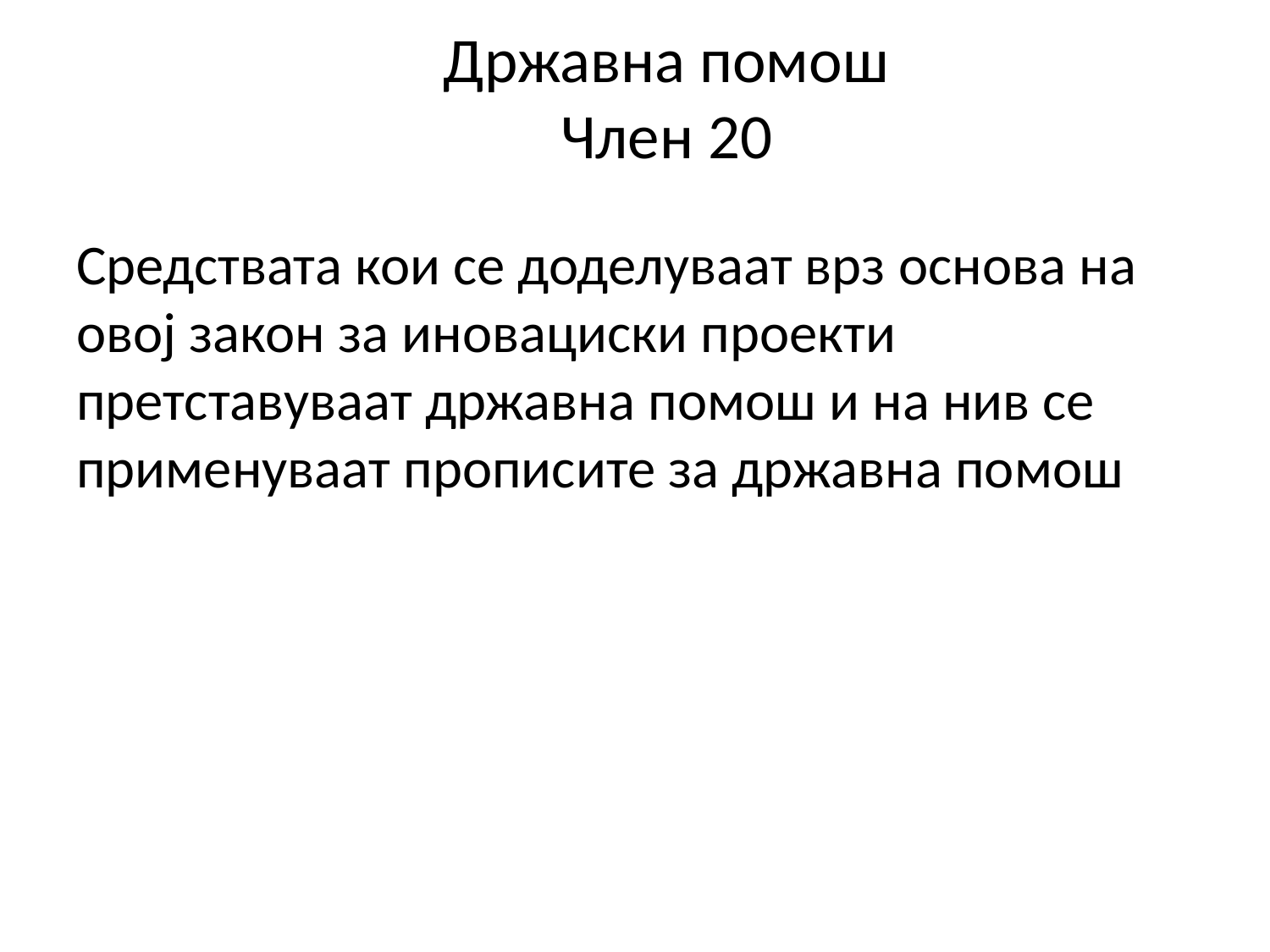

# Државна помош Член 20
Средствата кои се доделуваат врз основа на овој закон за иновациски проекти претставуваат државна помош и на нив се применуваат прописите за државна помош